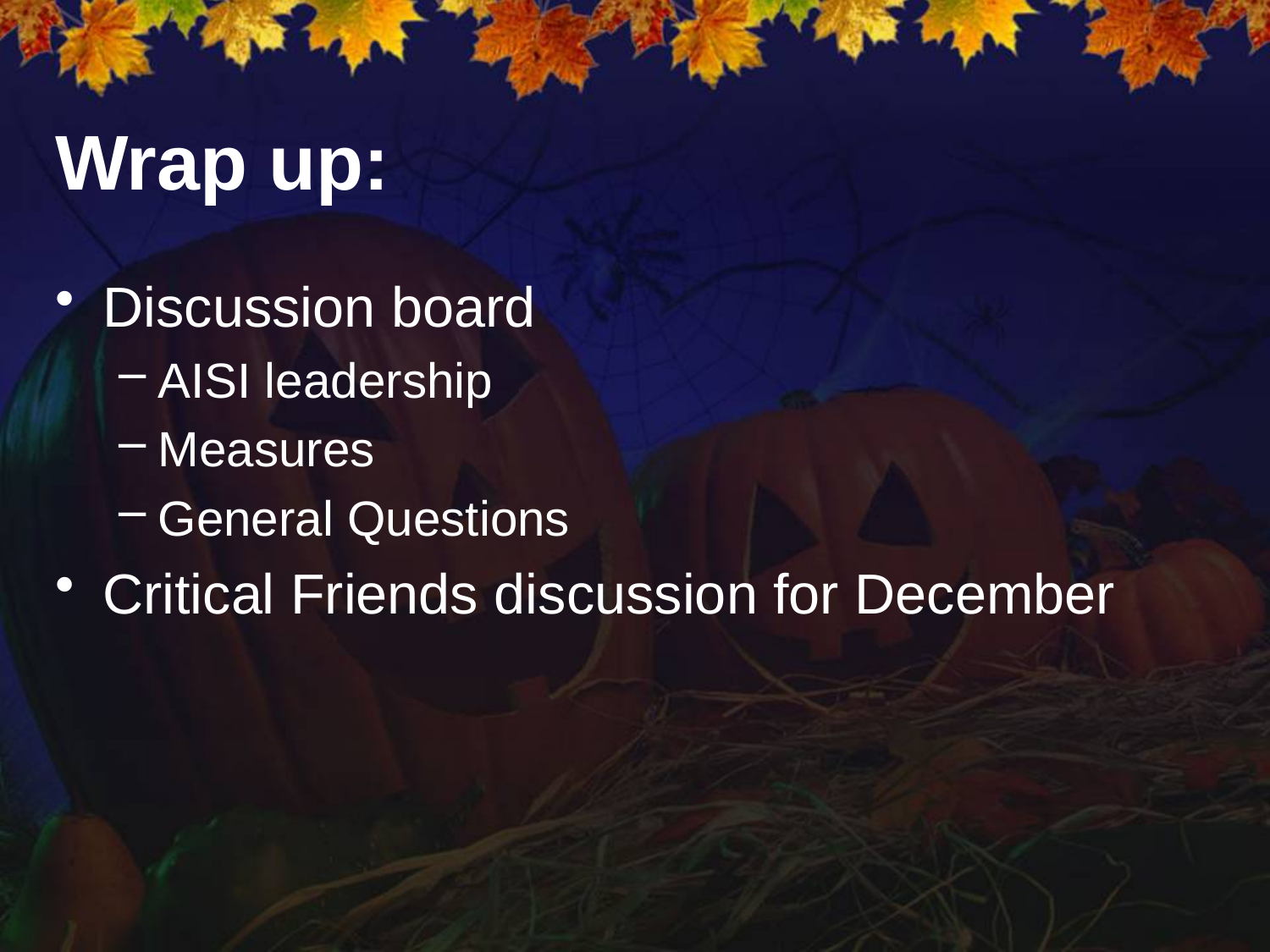

# Wrap up:
Discussion board
AISI leadership
Measures
General Questions
Critical Friends discussion for December